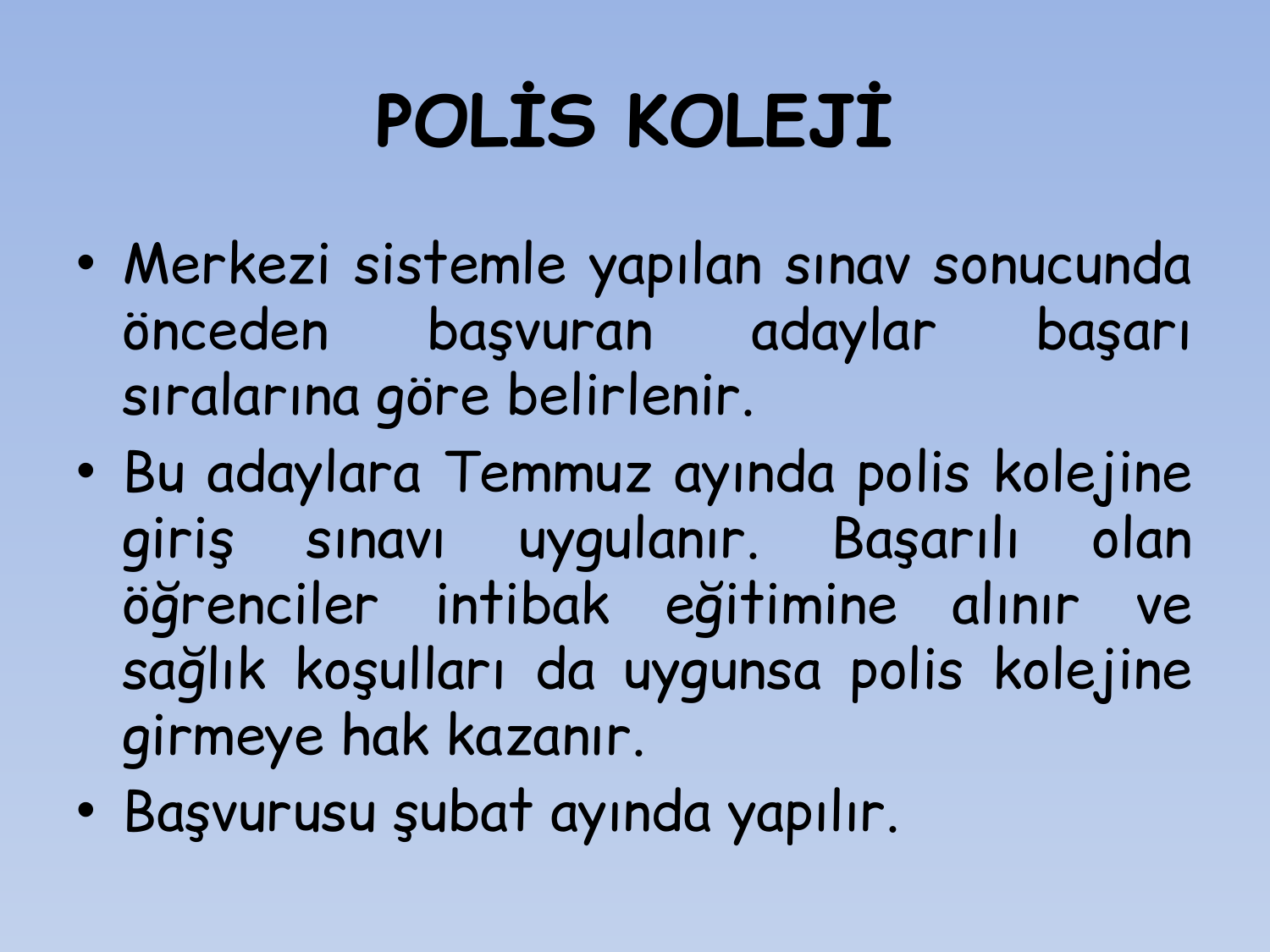

# POLİS KOLEJİ
Merkezi sistemle yapılan sınav sonucunda önceden başvuran adaylar başarı sıralarına göre belirlenir.
Bu adaylara Temmuz ayında polis kolejine giriş sınavı uygulanır. Başarılı olan öğrenciler intibak eğitimine alınır ve sağlık koşulları da uygunsa polis kolejine girmeye hak kazanır.
Başvurusu şubat ayında yapılır.